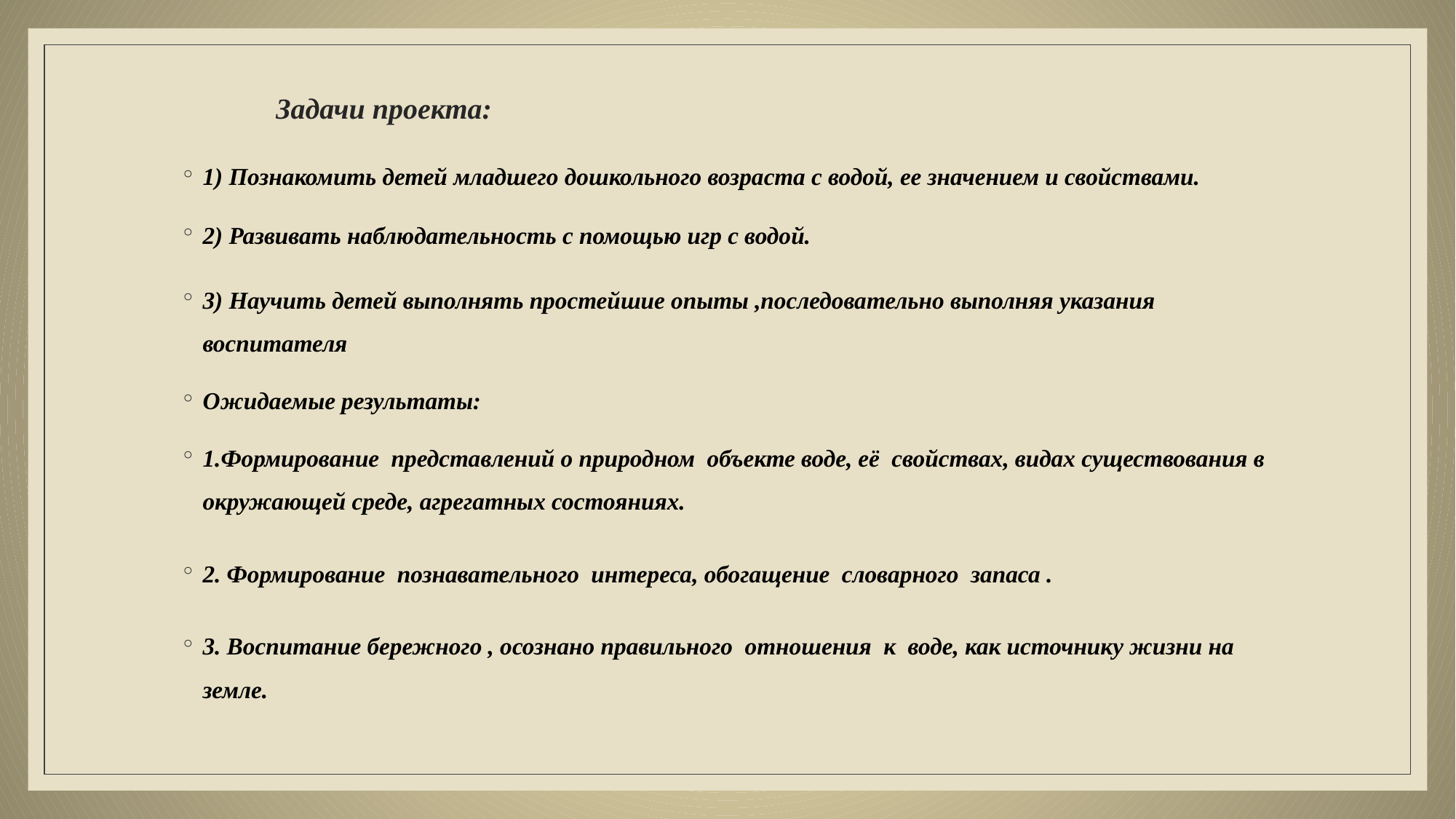

# Задачи проекта:
1) Познакомить детей младшего дошкольного возраста с водой, ее значением и свойствами.
2) Развивать наблюдательность с помощью игр с водой.
3) Научить детей выполнять простейшие опыты ,последовательно выполняя указания воспитателя
Ожидаемые результаты:
1.Формирование  представлений о природном  объекте воде, её  свойствах, видах существования в окружающей среде, агрегатных состояниях.
2. Формирование  познавательного  интереса, обогащение  словарного  запаса .
3. Воспитание бережного , осознано правильного  отношения  к  воде, как источнику жизни на земле.